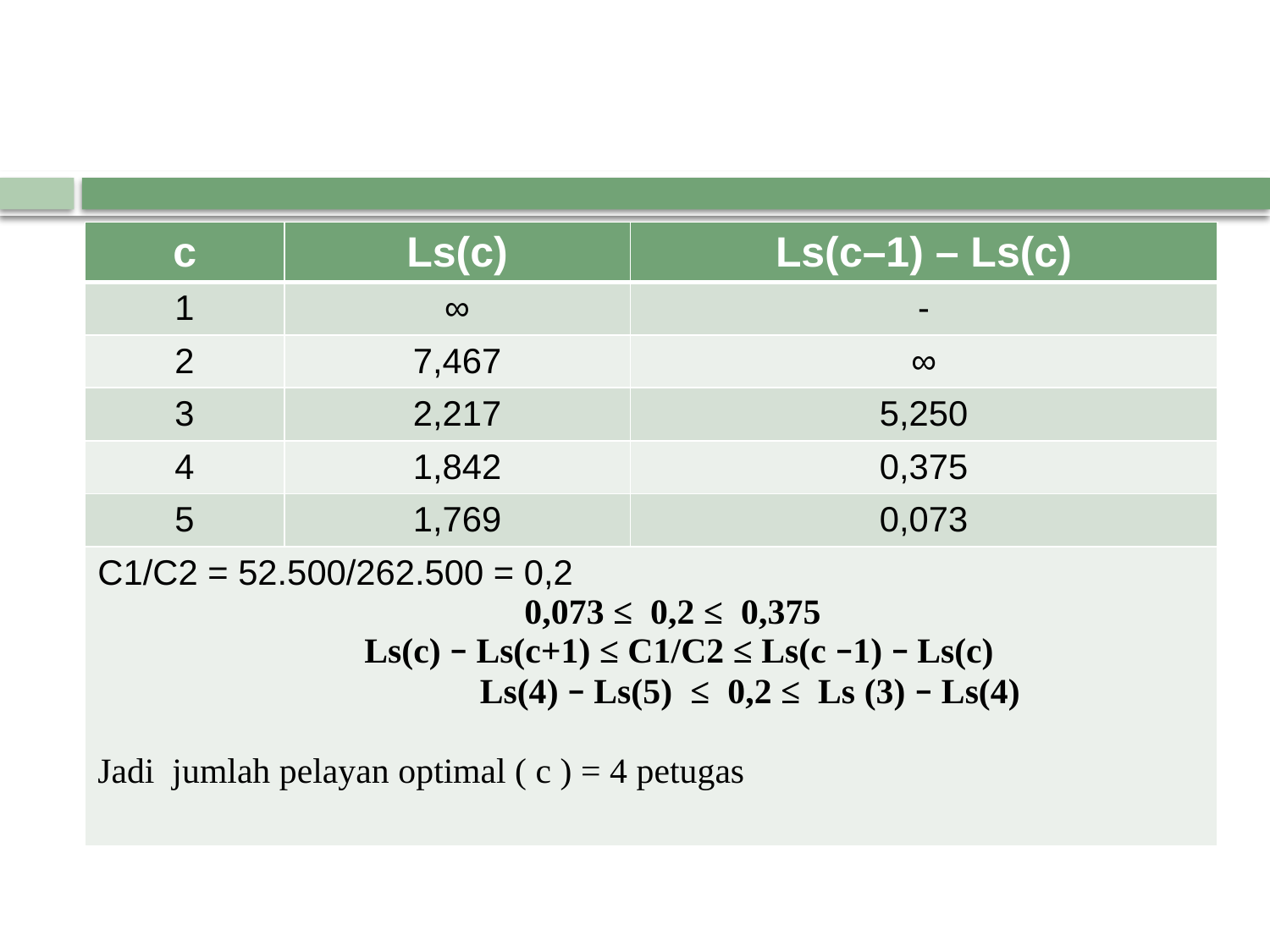

| c | Ls(c) | Ls(c–1) – Ls(c) |
| --- | --- | --- |
| 1 | ∞ | - |
| 2 | 7,467 | ∞ |
| 3 | 2,217 | 5,250 |
| 4 | 1,842 | 0,375 |
| 5 | 1,769 | 0,073 |
| C1/C2 = 52.500/262.500 = 0,2 0,073 ≤ 0,2 ≤ 0,375 Ls(c) − Ls(c+1) ≤ C1/C2 ≤ Ls(c −1) − Ls(c) Ls(4) − Ls(5) ≤ 0,2 ≤ Ls (3) − Ls(4) Jadi jumlah pelayan optimal ( c ) = 4 petugas |  |  |